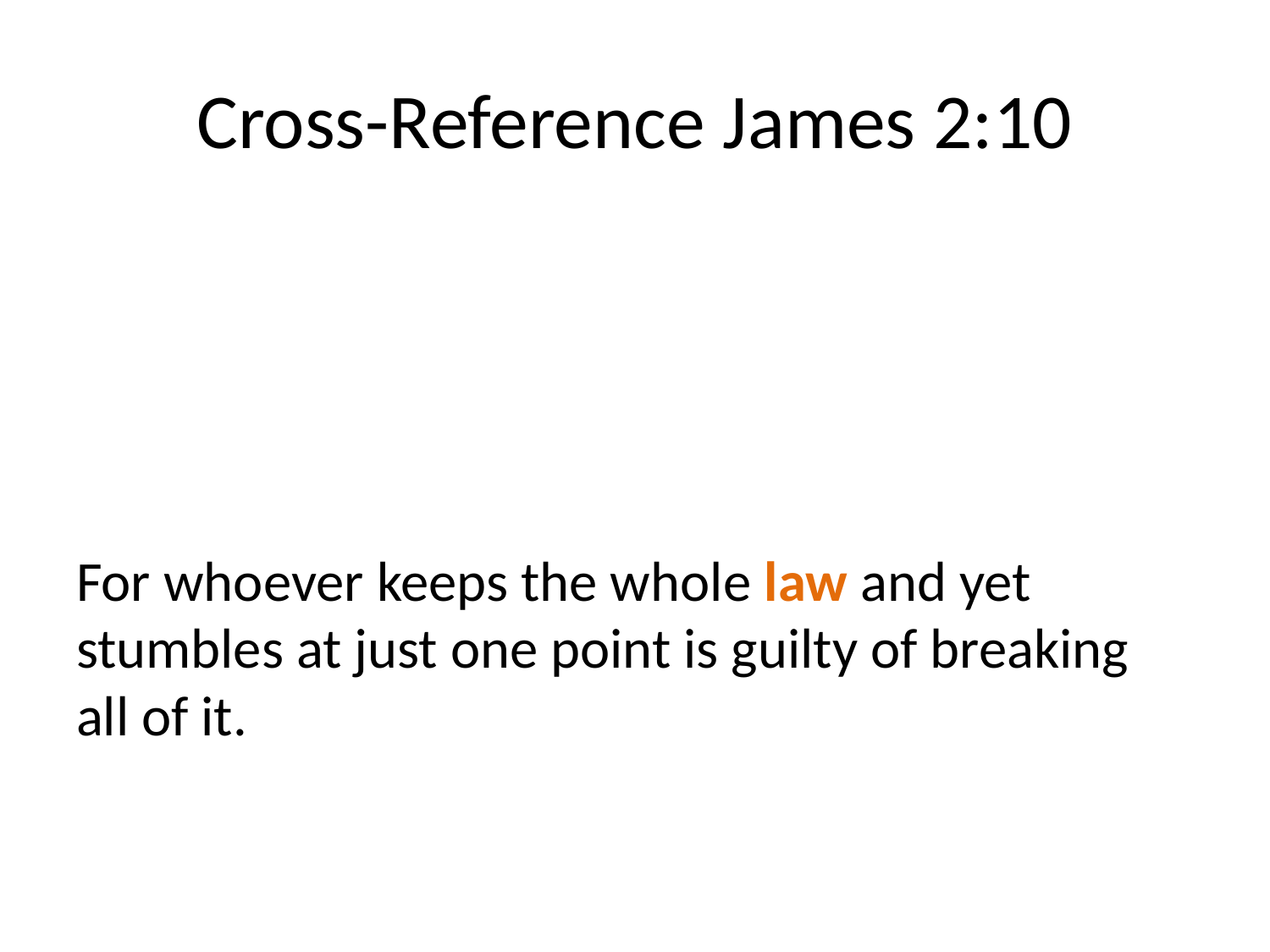

# Cross-Reference James 2:10

For whoever keeps the whole law and yet stumbles at just one point is guilty of breaking all of it.